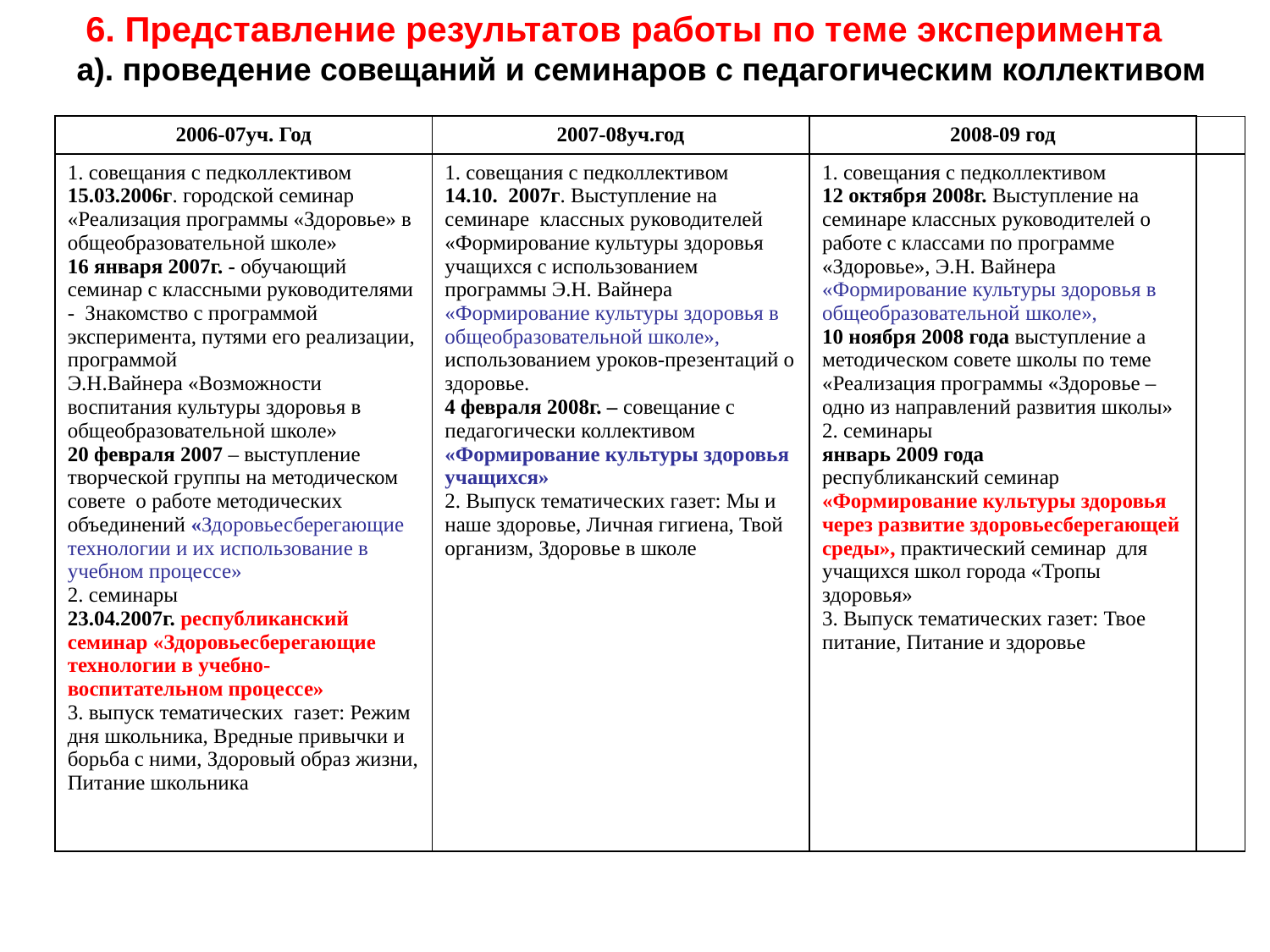

6. Представление результатов работы по теме эксперимента
а). проведение совещаний и семинаров с педагогическим коллективом

| 2006-07уч. Год | 2007-08уч.год | 2008-09 год |  |
| --- | --- | --- | --- |
| 1. совещания с педколлективом 15.03.2006г. городской семинар «Реализация программы «Здоровье» в общеобразовательной школе» 16 января 2007г. - обучающий семинар с классными руководителями - Знакомство с программой эксперимента, путями его реализации, программой Э.Н.Вайнера «Возможности воспитания культуры здоровья в общеобразовательной школе» 20 февраля 2007 – выступление творческой группы на методическом совете о работе методических объединений «Здоровьесберегающие технологии и их использование в учебном процессе» 2. семинары 23.04.2007г. республиканский семинар «Здоровьесберегающие технологии в учебно-воспитательном процессе» 3. выпуск тематических газет: Режим дня школьника, Вредные привычки и борьба с ними, Здоровый образ жизни, Питание школьника | 1. совещания с педколлективом 14.10. 2007г. Выступление на семинаре классных руководителей «Формирование культуры здоровья учащихся с использованием программы Э.Н. Вайнера «Формирование культуры здоровья в общеобразовательной школе», использованием уроков-презентаций о здоровье. 4 февраля 2008г. – совещание с педагогически коллективом «Формирование культуры здоровья учащихся» 2. Выпуск тематических газет: Мы и наше здоровье, Личная гигиена, Твой организм, Здоровье в школе | 1. совещания с педколлективом 12 октября 2008г. Выступление на семинаре классных руководителей о работе с классами по программе «Здоровье», Э.Н. Вайнера «Формирование культуры здоровья в общеобразовательной школе», 10 ноября 2008 года выступление а методическом совете школы по теме «Реализация программы «Здоровье – одно из направлений развития школы» 2. семинары январь 2009 года республиканский семинар «Формирование культуры здоровья через развитие здоровьесберегающей среды», практический семинар для учащихся школ города «Тропы здоровья» 3. Выпуск тематических газет: Твое питание, Питание и здоровье |  |